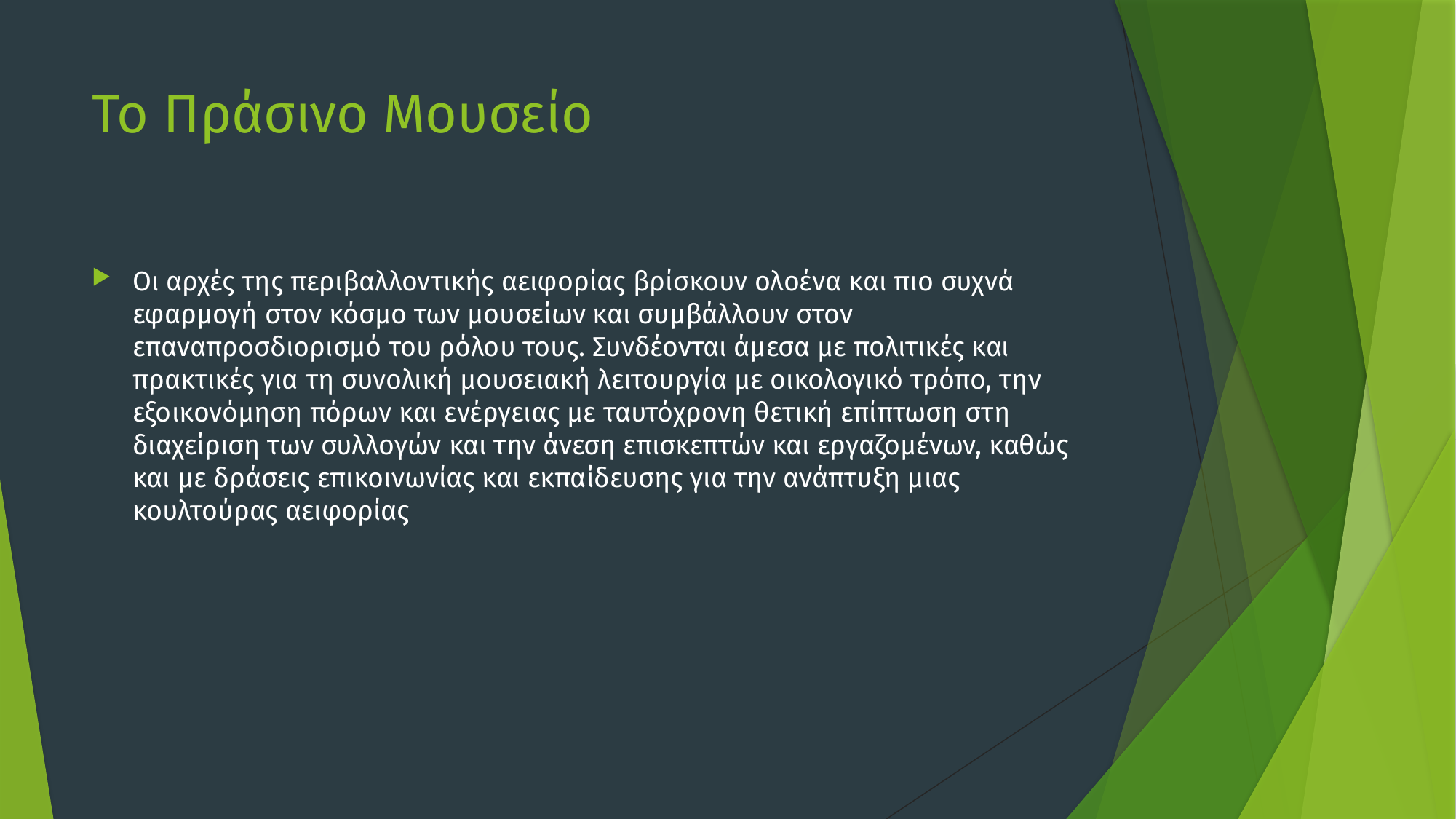

# Το Πράσινο Μουσείο
Οι αρχές της περιβαλλοντικής αειφορίας βρίσκουν ολοένα και πιο συχνά εφαρμογή στον κόσμο των μουσείων και συμβάλλουν στον επαναπροσδιορισμό του ρόλου τους. Συνδέονται άμεσα με πολιτικές και πρακτικές για τη συνολική μουσειακή λειτουργία με οικολογικό τρόπο, την εξοικονόμηση πόρων και ενέργειας με ταυτόχρονη θετική επίπτωση στη διαχείριση των συλλογών και την άνεση επισκεπτών και εργαζομένων, καθώς και με δράσεις επικοινωνίας και εκπαίδευσης για την ανάπτυξη μιας κουλτούρας αειφορίας